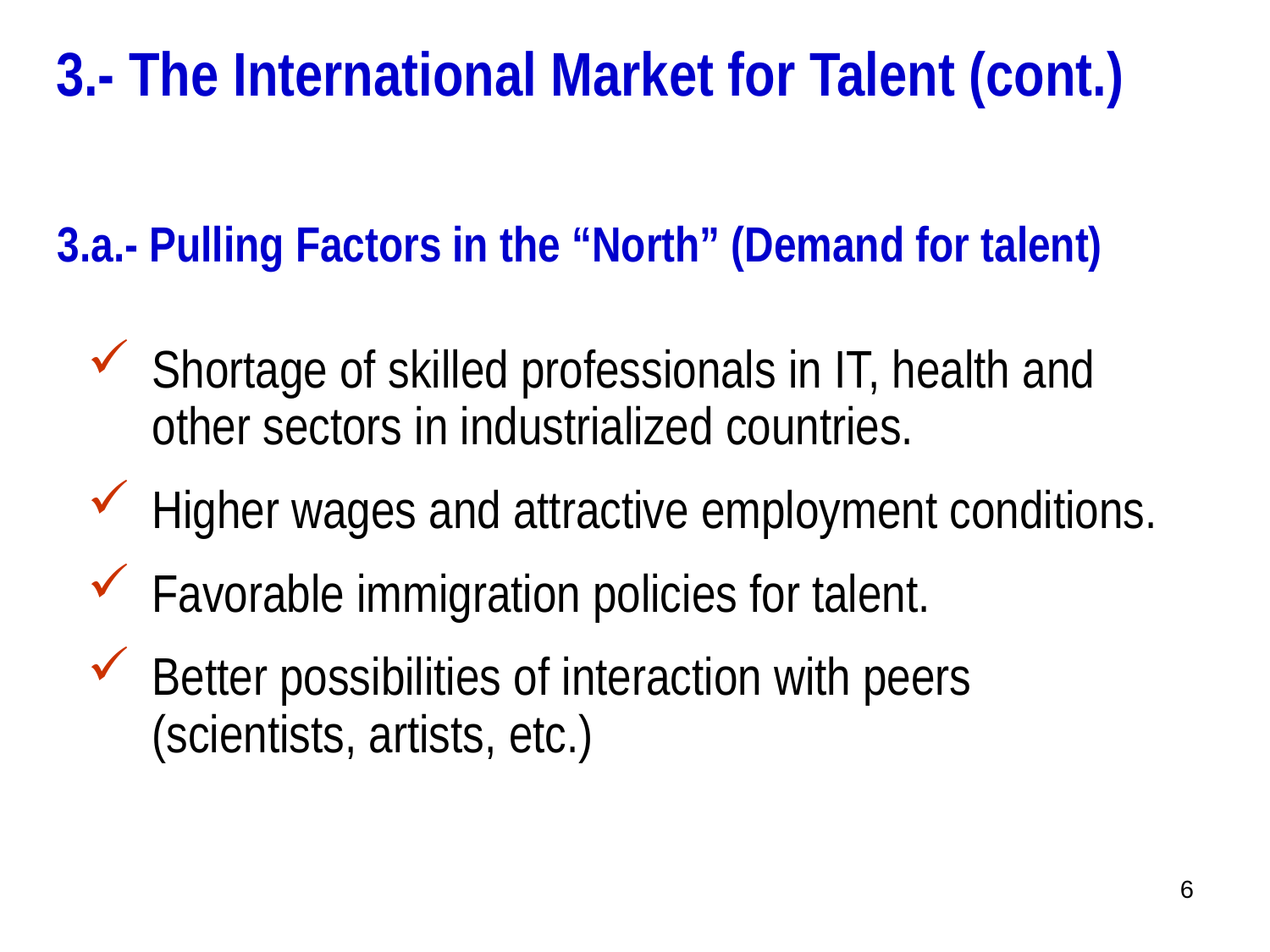

3.- The International Market for Talent (cont.)
3.a.- Pulling Factors in the “North” (Demand for talent)
Shortage of skilled professionals in IT, health and other sectors in industrialized countries.
Higher wages and attractive employment conditions.
Favorable immigration policies for talent.
Better possibilities of interaction with peers (scientists, artists, etc.)
6